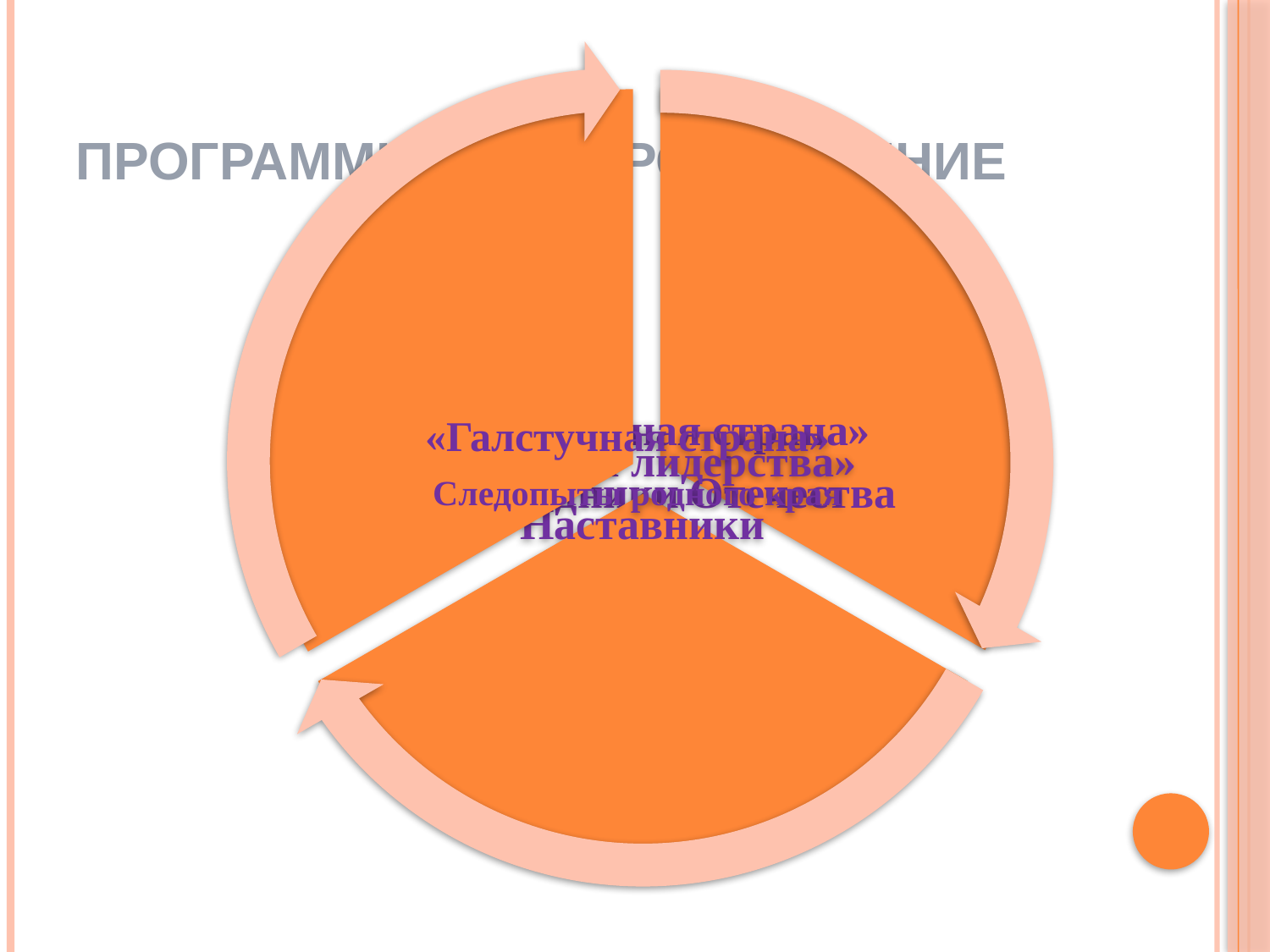

«Галстучная страна»
 Наследники Отечества
« Основы лидерства»
Наставники
«Галстучная страна»
 Следопыты родного края
# Программное сопровождение